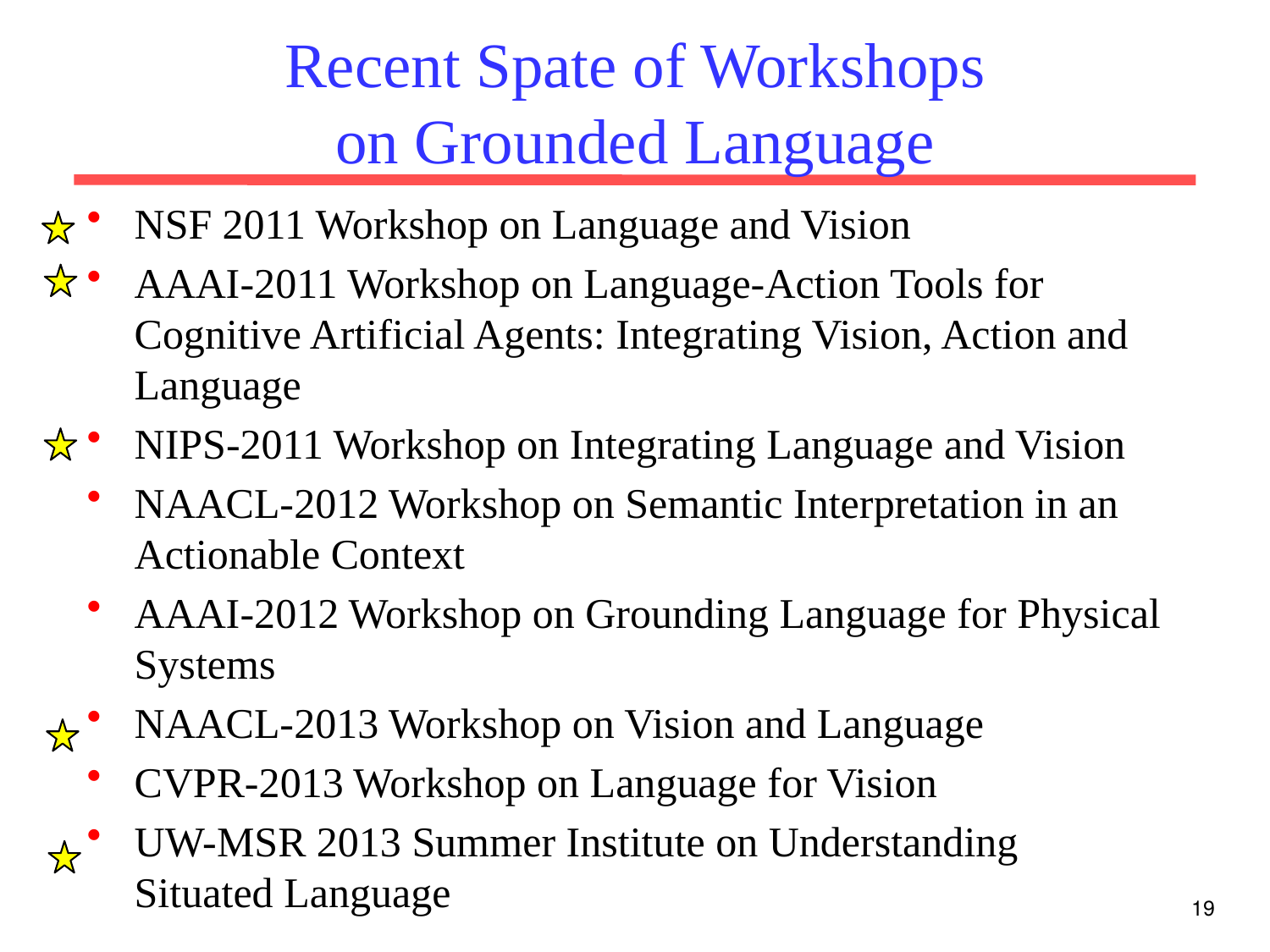

# Recent Spate of Workshops on Grounded Language
NSF 2011 Workshop on Language and Vision
AAAI-2011 Workshop on Language-Action Tools for Cognitive Artificial Agents: Integrating Vision, Action and Language
NIPS-2011 Workshop on Integrating Language and Vision
NAACL-2012 Workshop on Semantic Interpretation in an Actionable Context
AAAI-2012 Workshop on Grounding Language for Physical Systems
NAACL-2013 Workshop on Vision and Language
CVPR-2013 Workshop on Language for Vision
UW-MSR 2013 Summer Institute on Understanding Situated Language

19